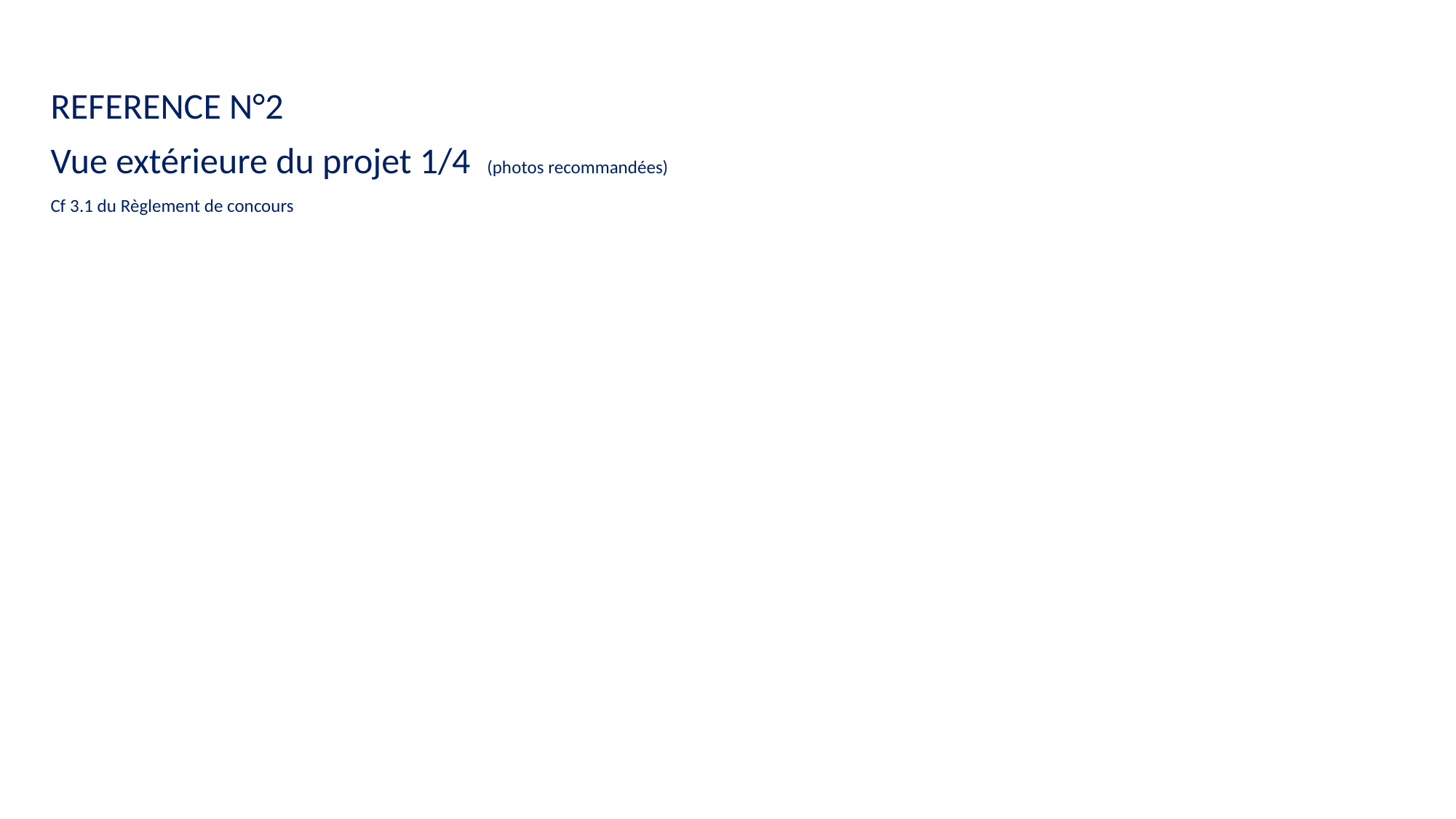

REFERENCE N°2
Vue extérieure du projet 1/4  (photos recommandées)
Cf 3.1 du Règlement de concours